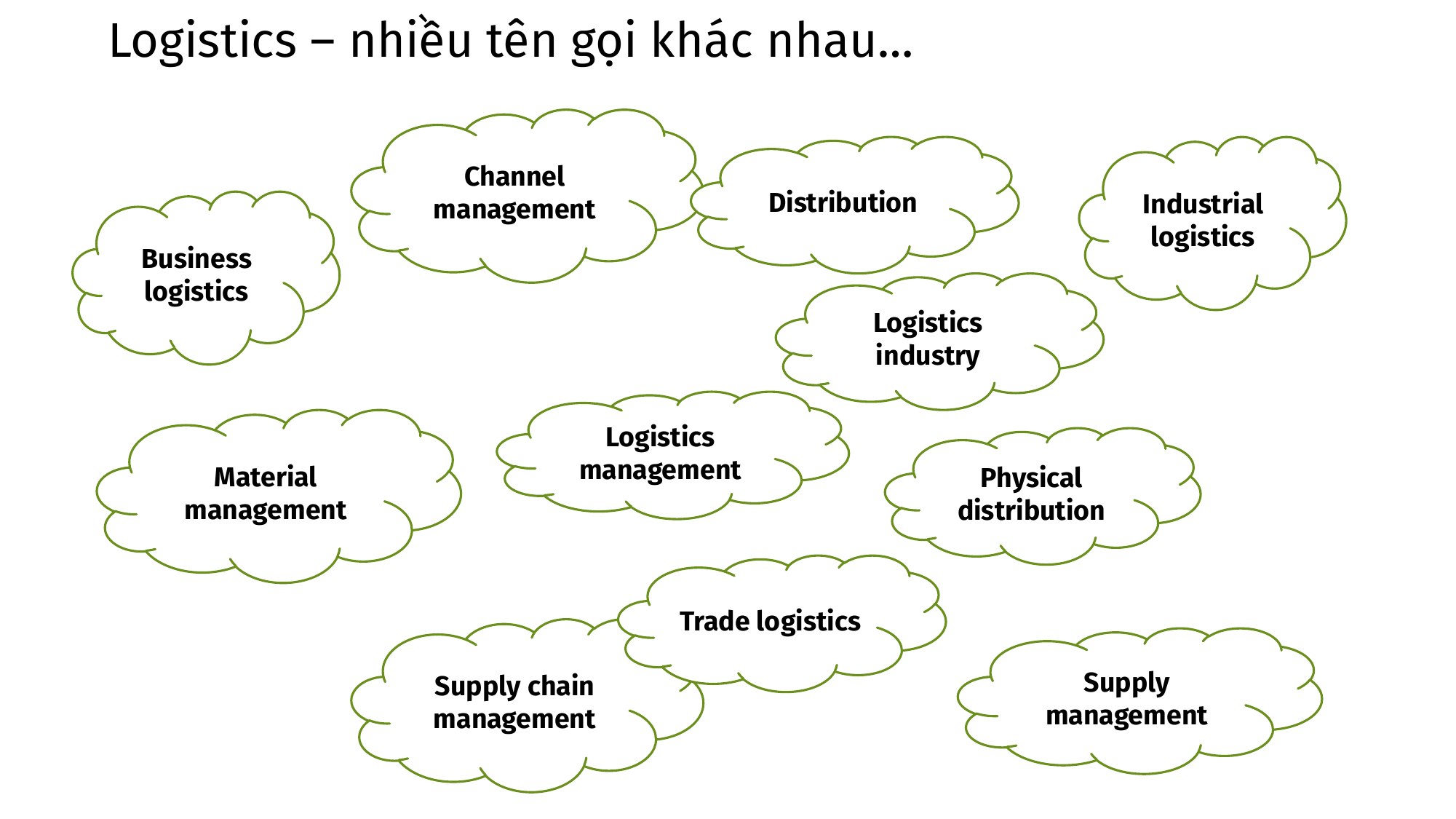

Logistics – nhiều tên gọi khác nhau…
Channel management
Distribution
Industrial logistics
Business logistics
Logistics industry
Logistics management
Material management
Physical distribution
Trade logistics
Supply chain management
Supply management